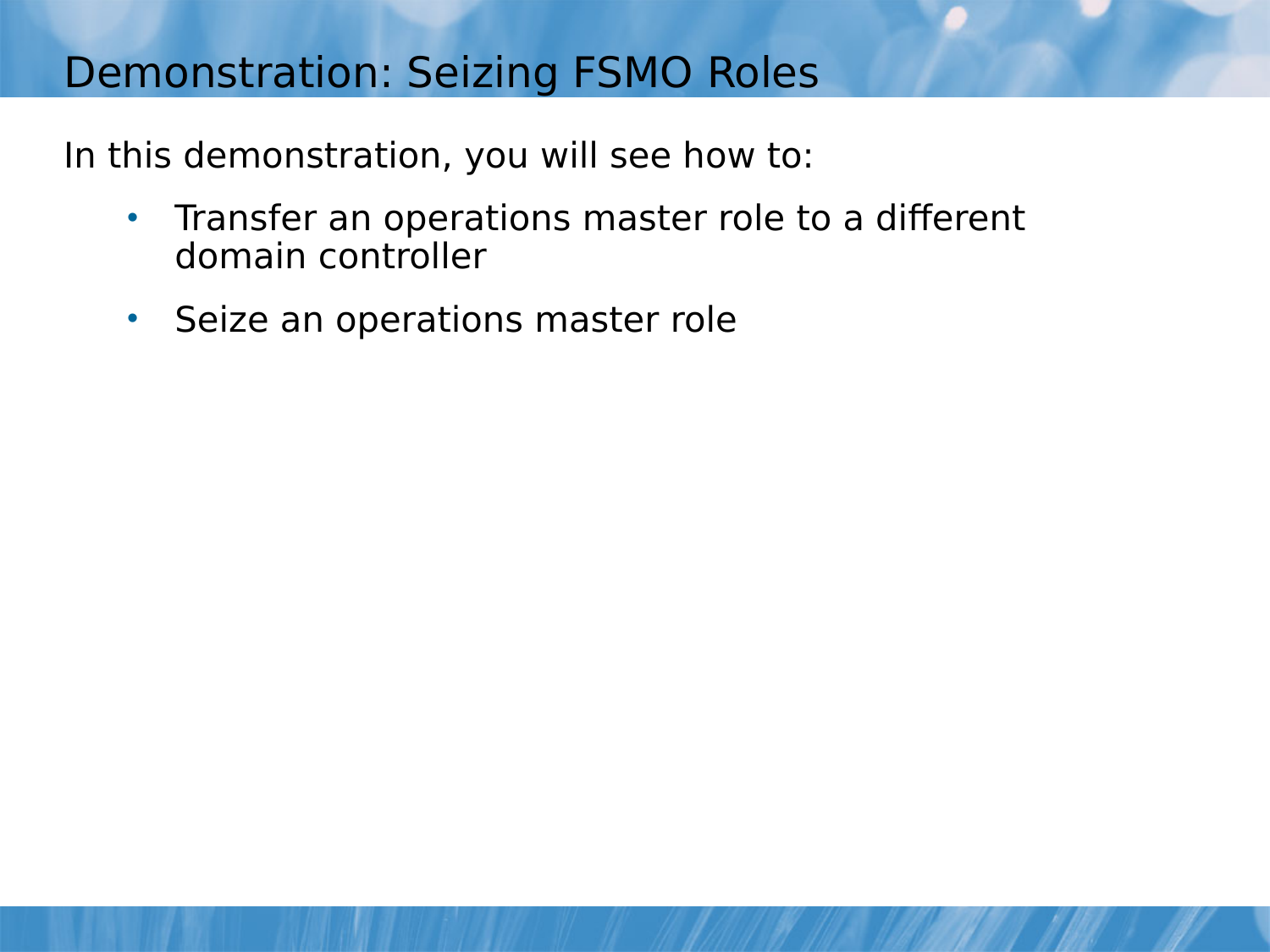

# Demonstration: Seizing FSMO Roles
In this demonstration, you will see how to:
Transfer an operations master role to a different domain controller
Seize an operations master role